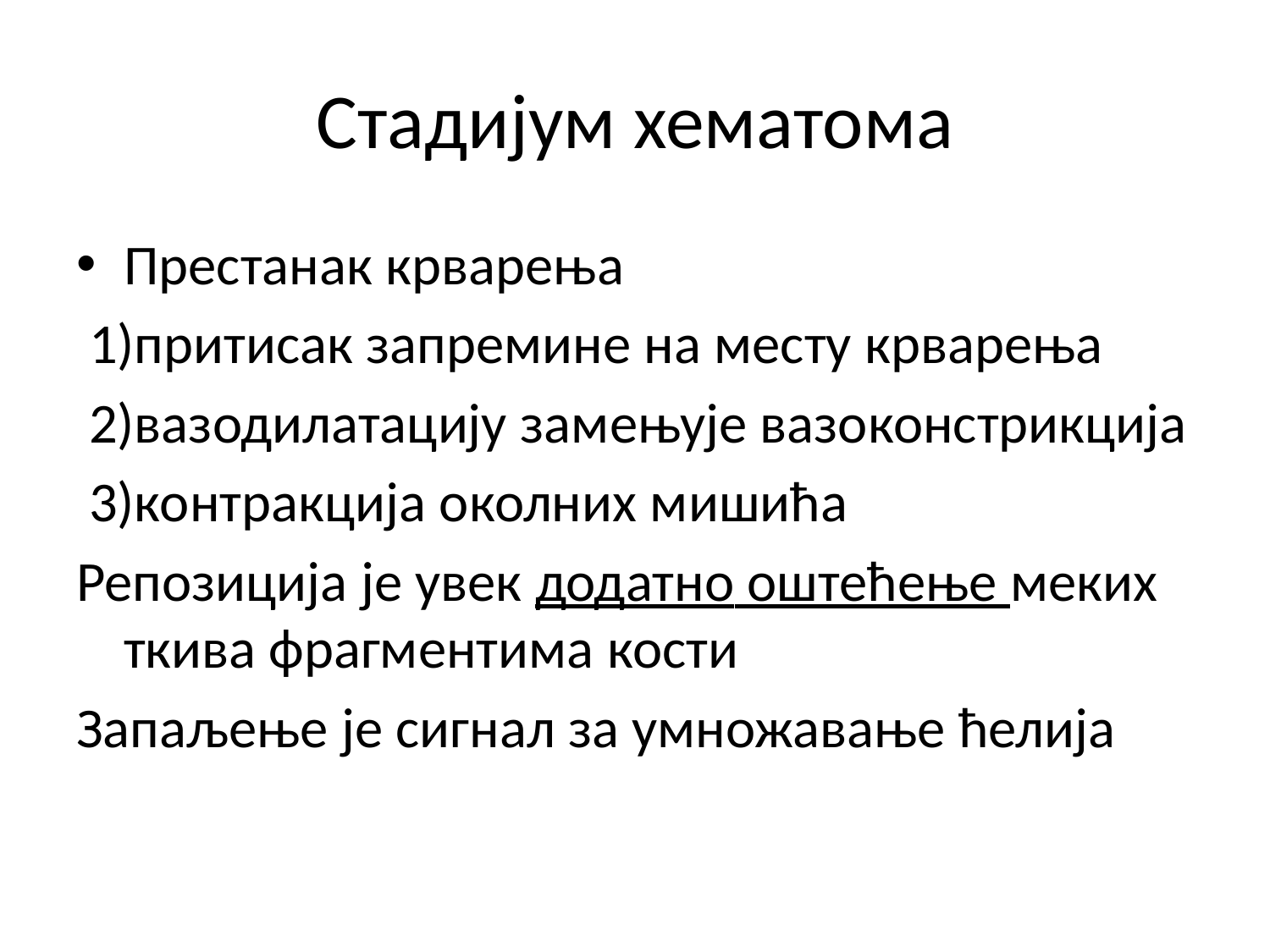

# Стадијум хематома
Престанак крварења
 1)притисак запремине на месту крварења
 2)вазодилатацију замењује вазоконстрикција
 3)контракција околних мишића
Репозиција је увек додатно оштећење меких ткива фрагментима кости
Запаљење је сигнал за умножавање ћелија